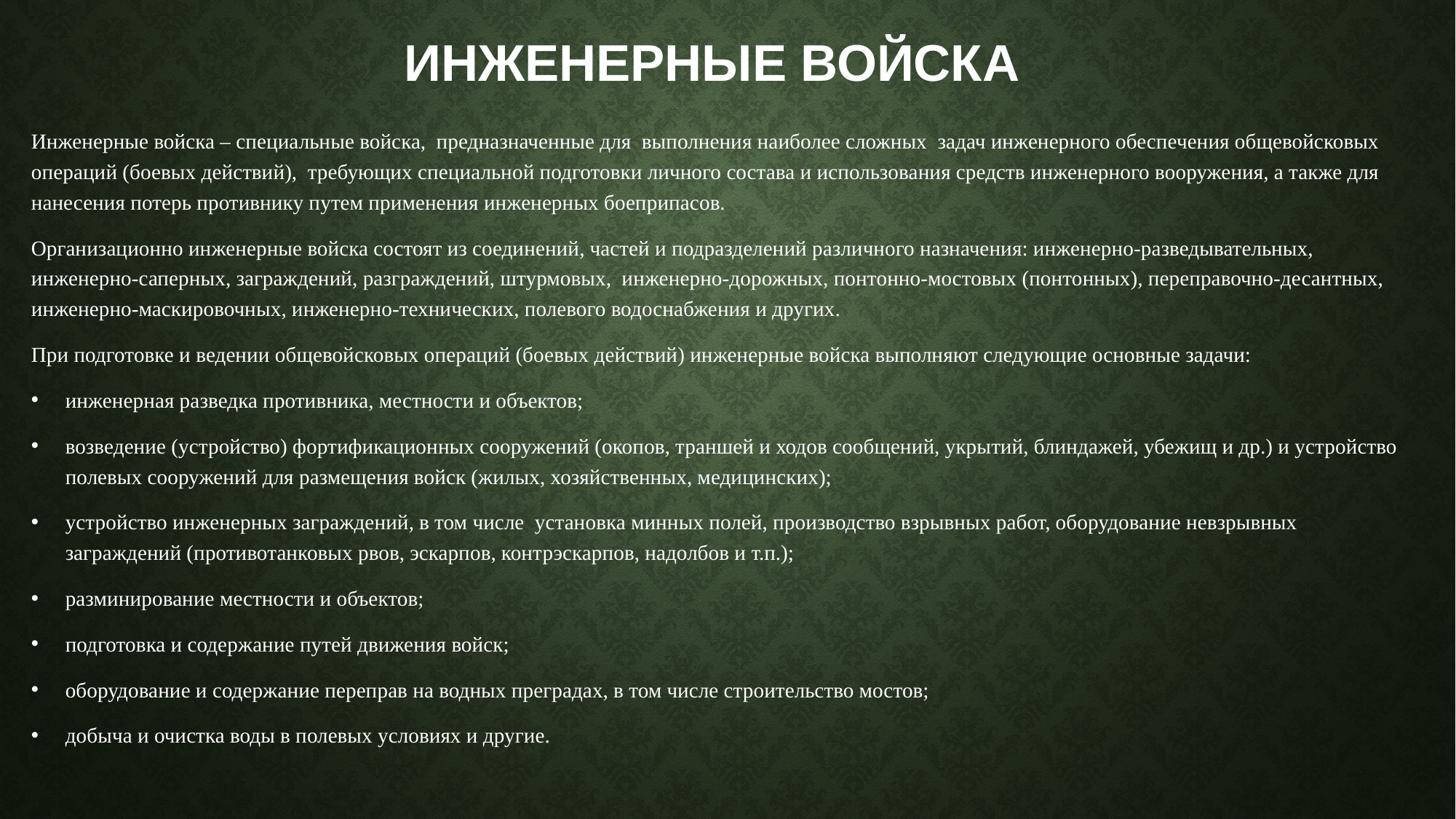

# Инженерные войска
Инженерные войска – специальные войска,  предназначенные для  выполнения наиболее сложных  задач инженерного обеспечения общевойсковых операций (боевых действий),  требующих специальной подготовки личного состава и использования средств инженерного вооружения, а также для нанесения потерь противнику путем применения инженерных боеприпасов.
Организационно инженерные войска состоят из соединений, частей и подразделений различного назначения: инженерно-разведывательных, инженерно-саперных, заграждений, разграждений, штурмовых,  инженерно-дорожных, понтонно-мостовых (понтонных), переправочно-десантных, инженерно-маскировочных, инженерно-технических, полевого водоснабжения и других.
При подготовке и ведении общевойсковых операций (боевых действий) инженерные войска выполняют следующие основные задачи:
инженерная разведка противника, местности и объектов;
возведение (устройство) фортификационных сооружений (окопов, траншей и ходов сообщений, укрытий, блиндажей, убежищ и др.) и устройство полевых сооружений для размещения войск (жилых, хозяйственных, медицинских);
устройство инженерных заграждений, в том числе  установка минных полей, производство взрывных работ, оборудование невзрывных заграждений (противотанковых рвов, эскарпов, контрэскарпов, надолбов и т.п.);
разминирование местности и объектов;
подготовка и содержание путей движения войск;
оборудование и содержание переправ на водных преградах, в том числе строительство мостов;
добыча и очистка воды в полевых условиях и другие.